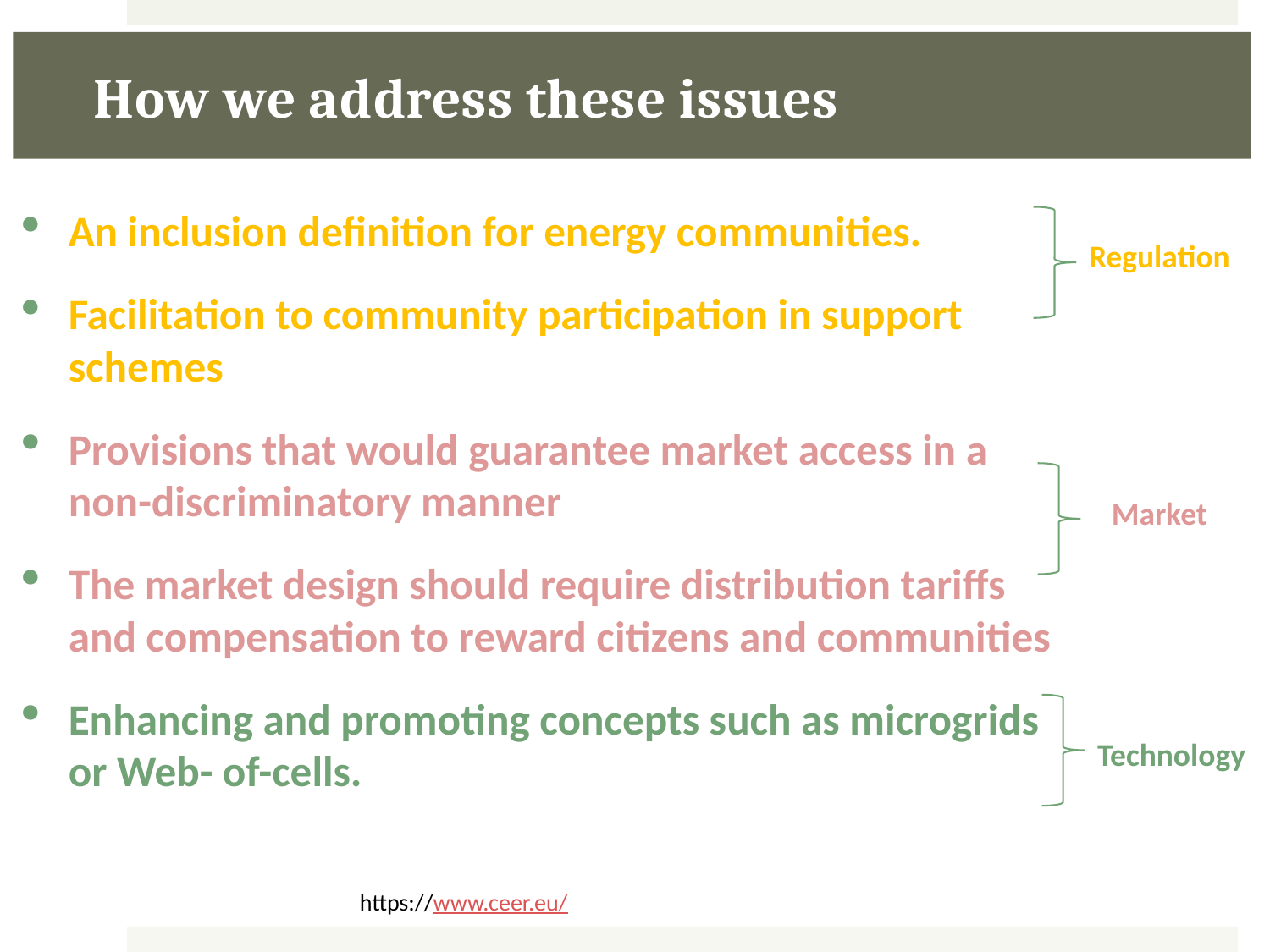

# How we address these issues
An inclusion definition for energy communities.
Facilitation to community participation in support schemes
Provisions that would guarantee market access in a non-discriminatory manner
The market design should require distribution tariffs and compensation to reward citizens and communities
Enhancing and promoting concepts such as microgrids or Web- of-cells.

Regulation

Market

Technology
https://www.ceer.eu/